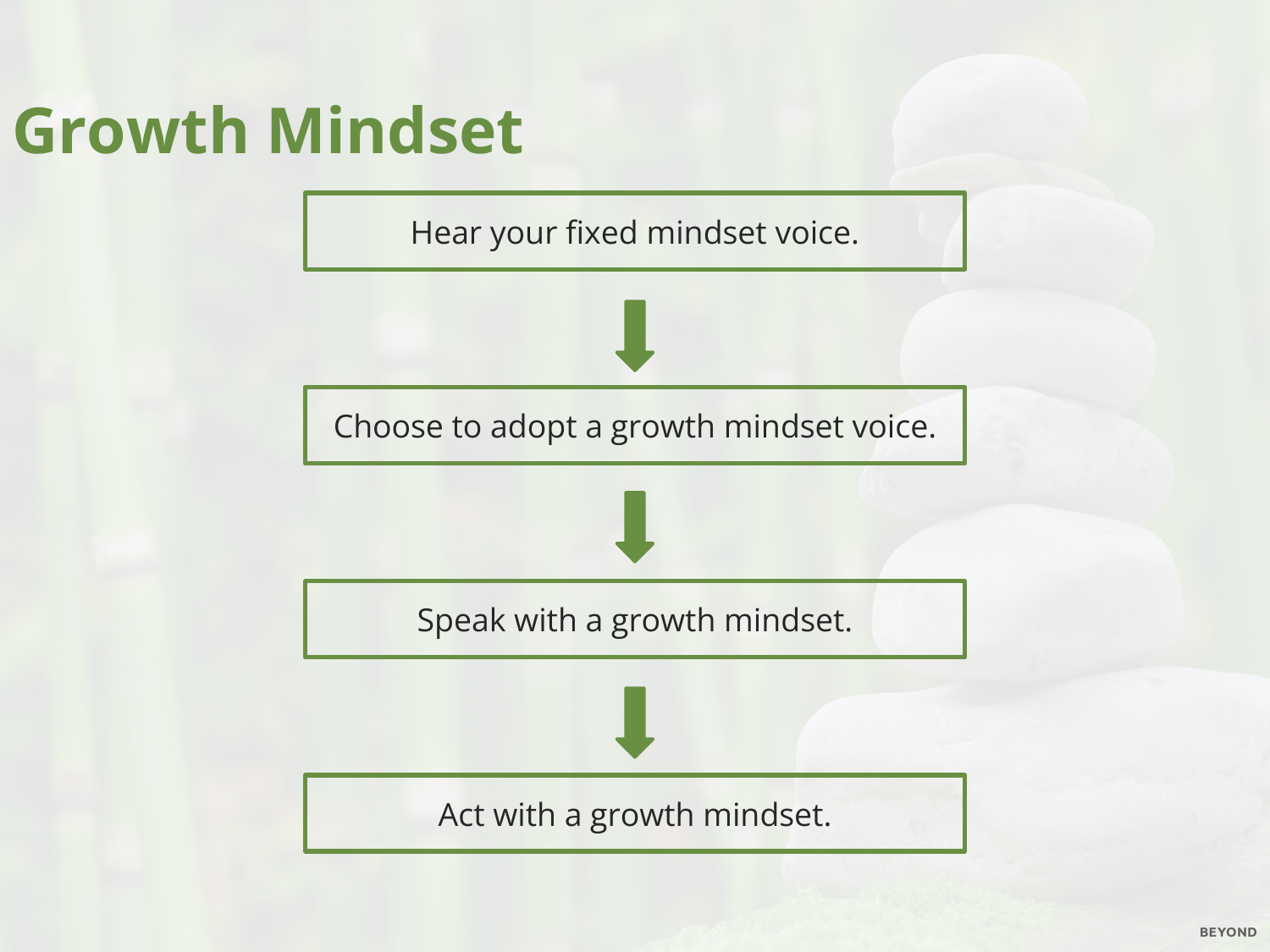

Growth Mindset
Hear your fixed mindset voice.

Choose to adopt a growth mindset voice.

Speak with a growth mindset.

Act with a growth mindset.